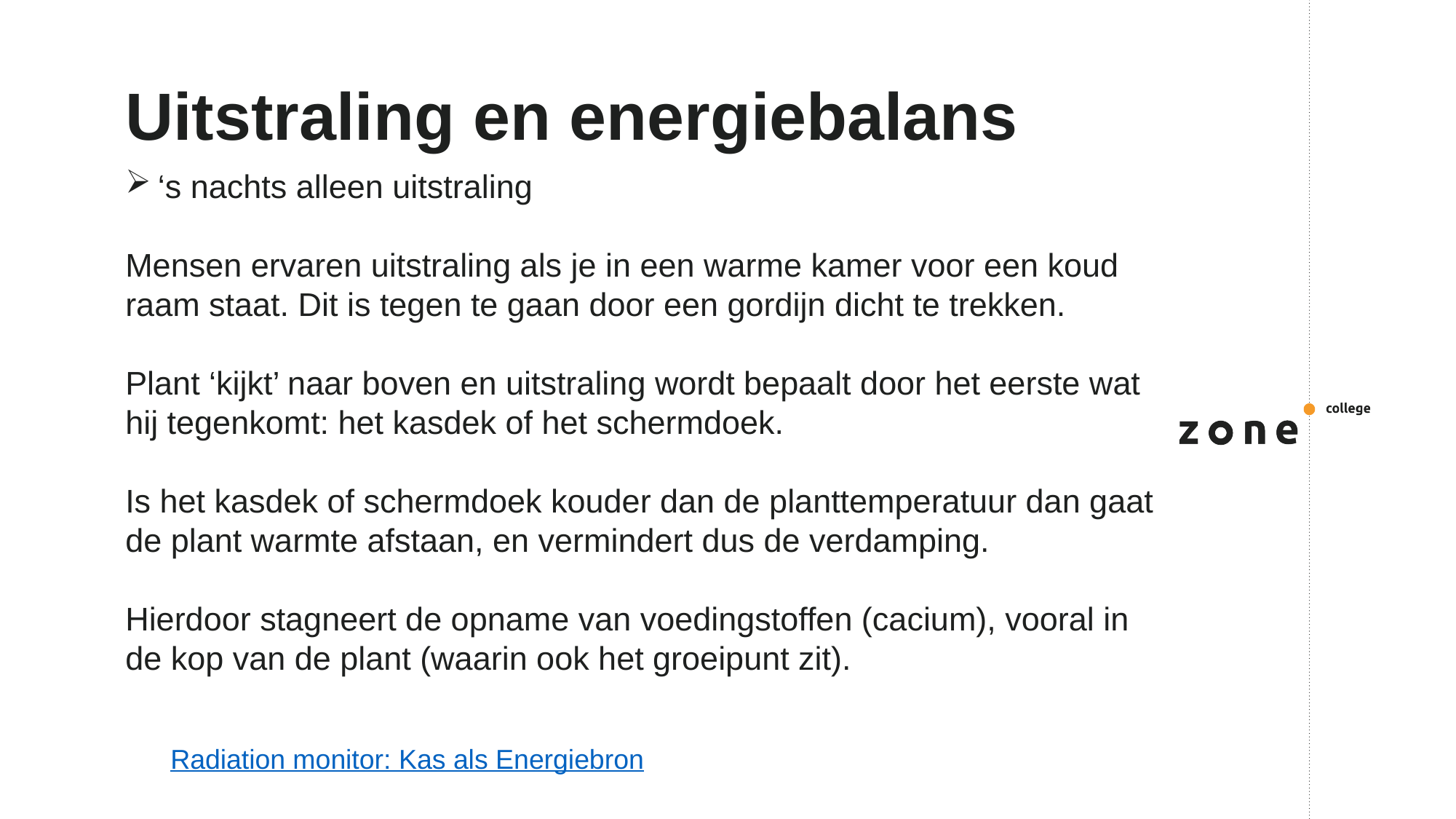

# Uitstraling en energiebalans
 ‘s nachts alleen uitstraling

Mensen ervaren uitstraling als je in een warme kamer voor een koud raam staat. Dit is tegen te gaan door een gordijn dicht te trekken.

Plant ‘kijkt’ naar boven en uitstraling wordt bepaalt door het eerste wat hij tegenkomt: het kasdek of het schermdoek.

Is het kasdek of schermdoek kouder dan de planttemperatuur dan gaat de plant warmte afstaan, en vermindert dus de verdamping.

Hierdoor stagneert de opname van voedingstoffen (cacium), vooral in de kop van de plant (waarin ook het groeipunt zit).

Radiation monitor: Kas als Energiebron